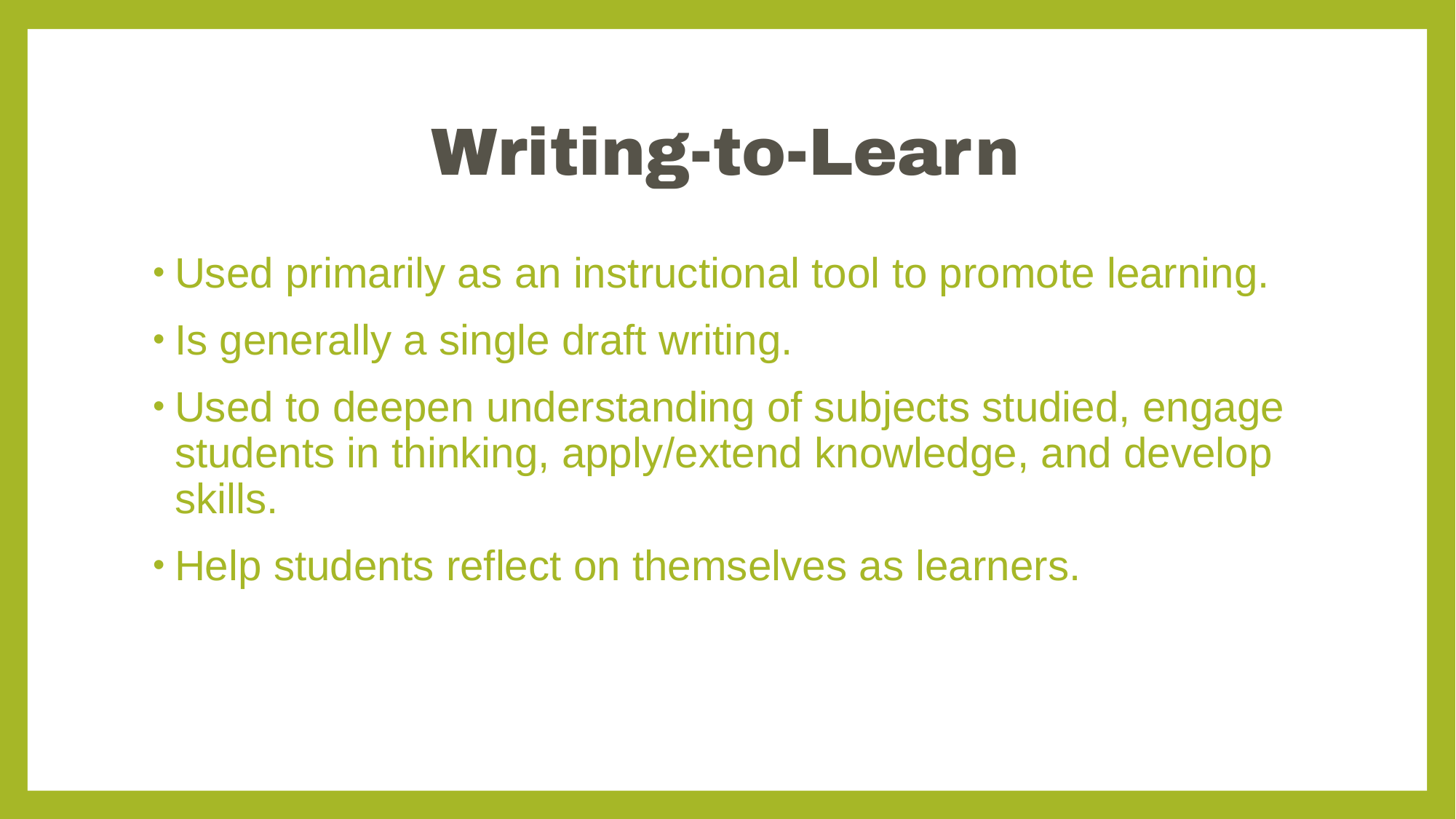

# Writing-to-Learn
Used primarily as an instructional tool to promote learning.
Is generally a single draft writing.
Used to deepen understanding of subjects studied, engage students in thinking, apply/extend knowledge, and develop skills.
Help students reflect on themselves as learners.